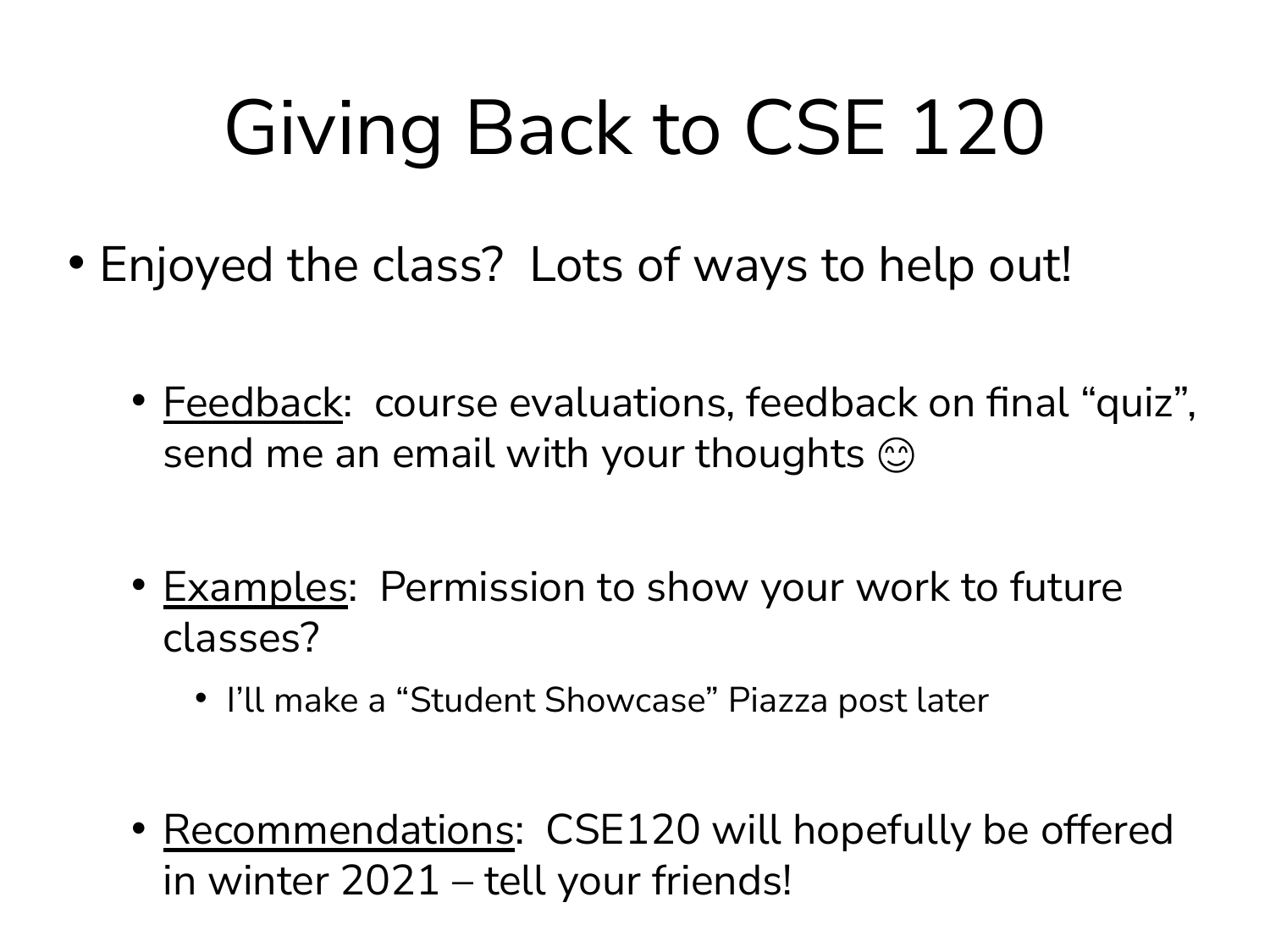

# Giving Back to CSE 120
Enjoyed the class?  Lots of ways to help out!

Feedback:  course evaluations, feedback on final “quiz”, send me an email with your thoughts 😊

Examples:  Permission to show your work to future classes?
I’ll make a “Student Showcase” Piazza post later

Recommendations:  CSE120 will hopefully be offered in winter 2021 – tell your friends!